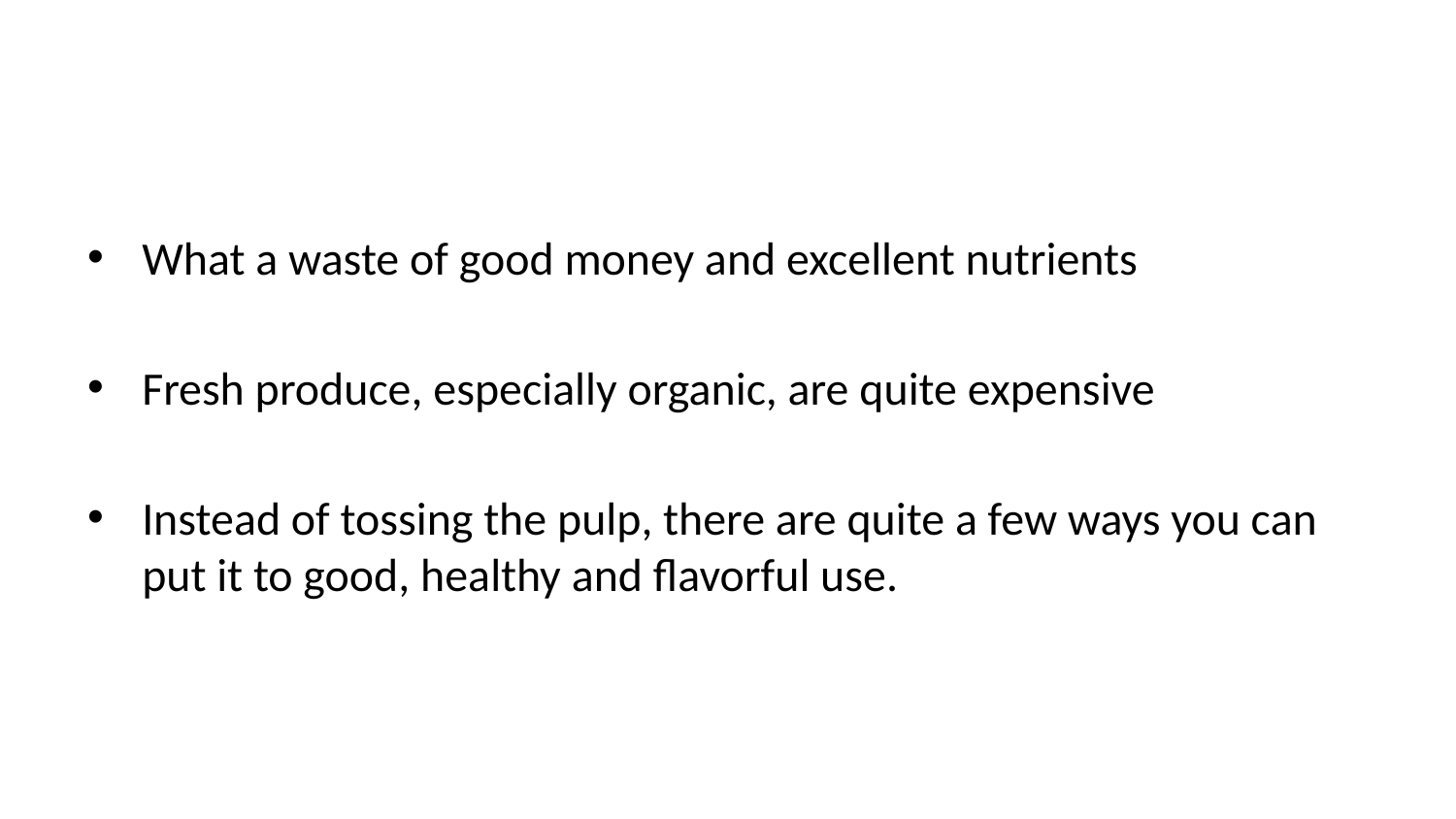

What a waste of good money and excellent nutrients

Fresh produce, especially organic, are quite expensive

Instead of tossing the pulp, there are quite a few ways you can put it to good, healthy and flavorful use.